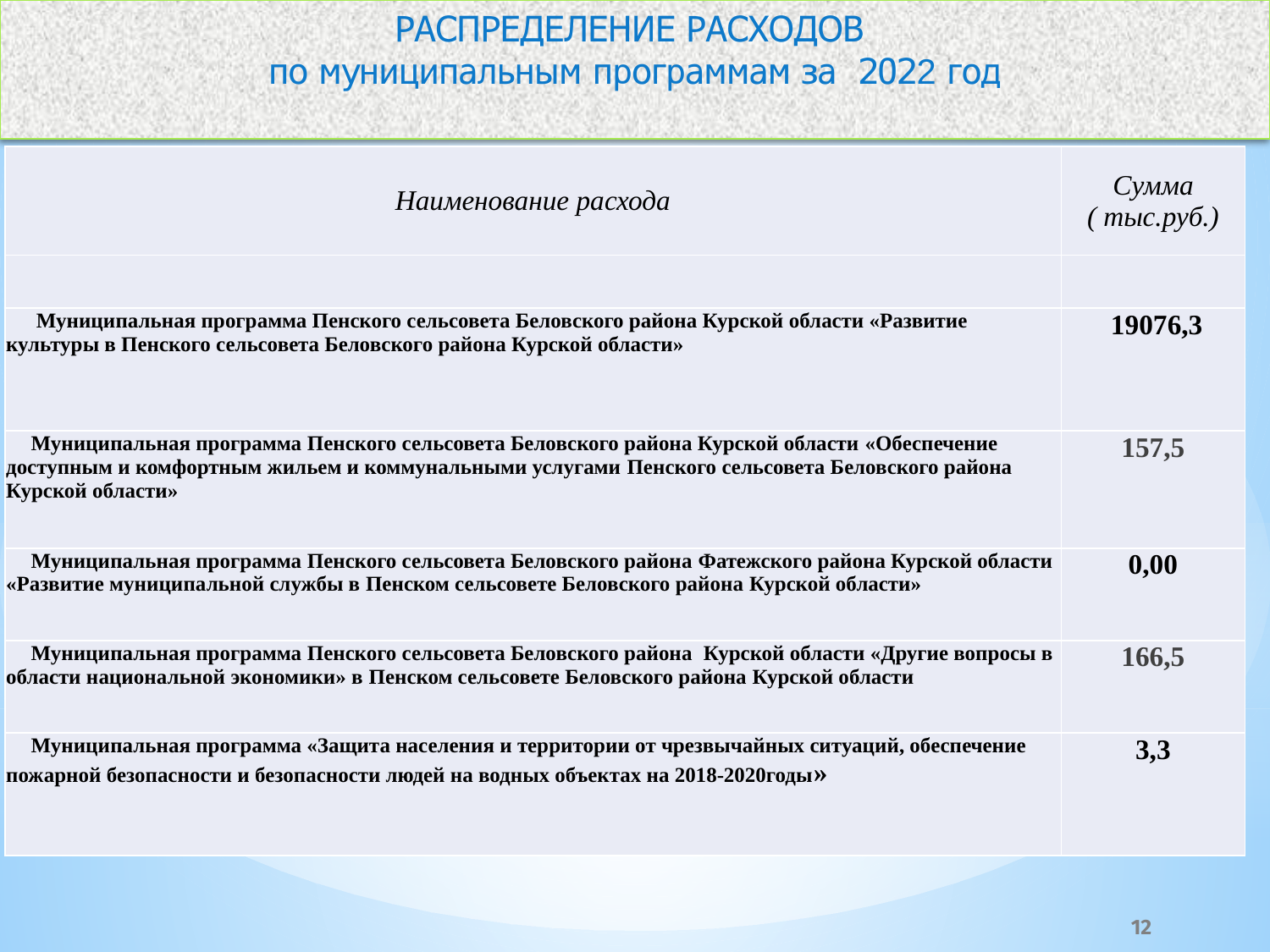

# РАСПРЕДЕЛЕНИЕ РАСХОДОВ по муниципальным программам за  2022 год
| Наименование расхода | Сумма ( тыс.руб.) |
| --- | --- |
|  |  |
| Муниципальная программа Пенского сельсовета Беловского района Курской области «Развитие культуры в Пенского сельсовета Беловского района Курской области» | 19076,3 |
| Муниципальная программа Пенского сельсовета Беловского района Курской области «Обеспечение доступным и комфортным жильем и коммунальными услугами Пенского сельсовета Беловского района Курской области» | 157,5 |
| Муниципальная программа Пенского сельсовета Беловского района Фатежского района Курской области «Развитие муниципальной службы в Пенском сельсовете Беловского района Курской области» | 0,00 |
| Муниципальная программа Пенского сельсовета Беловского района Курской области «Другие вопросы в области национальной экономики» в Пенском сельсовете Беловского района Курской области | 166,5 |
| Муниципальная программа «Защита населения и территории от чрезвычайных ситуаций, обеспечение пожарной безопасности и безопасности людей на водных объектах на 2018-2020годы» | 3,3 |
ТЫС.РУБЛЕЙ
12